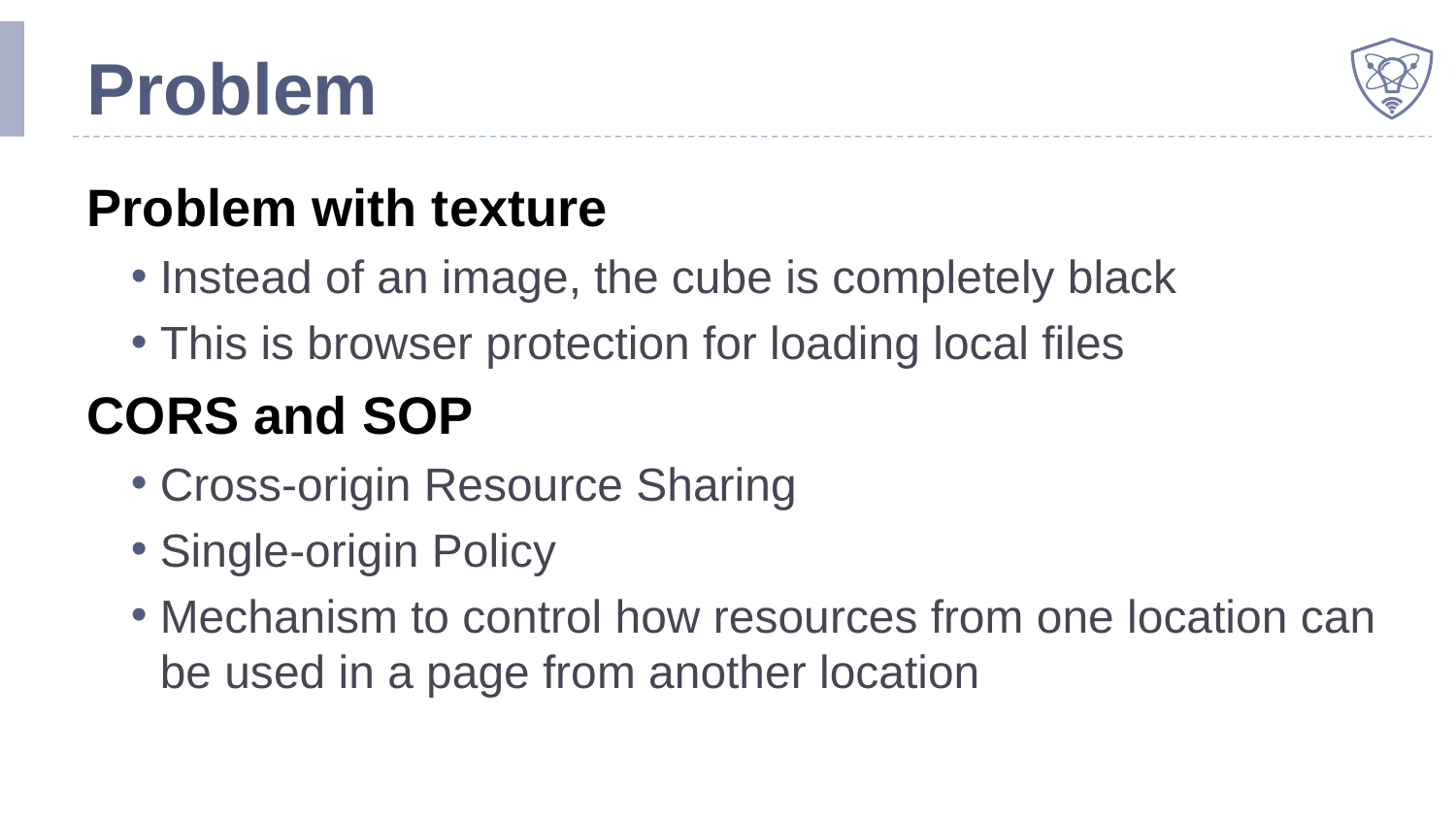

# Problem
Problem with texture
Instead of an image, the cube is completely black
This is browser protection for loading local files
CORS and SOP
Cross-origin Resource Sharing
Single-origin Policy
Mechanism to control how resources from one location can be used in a page from another location